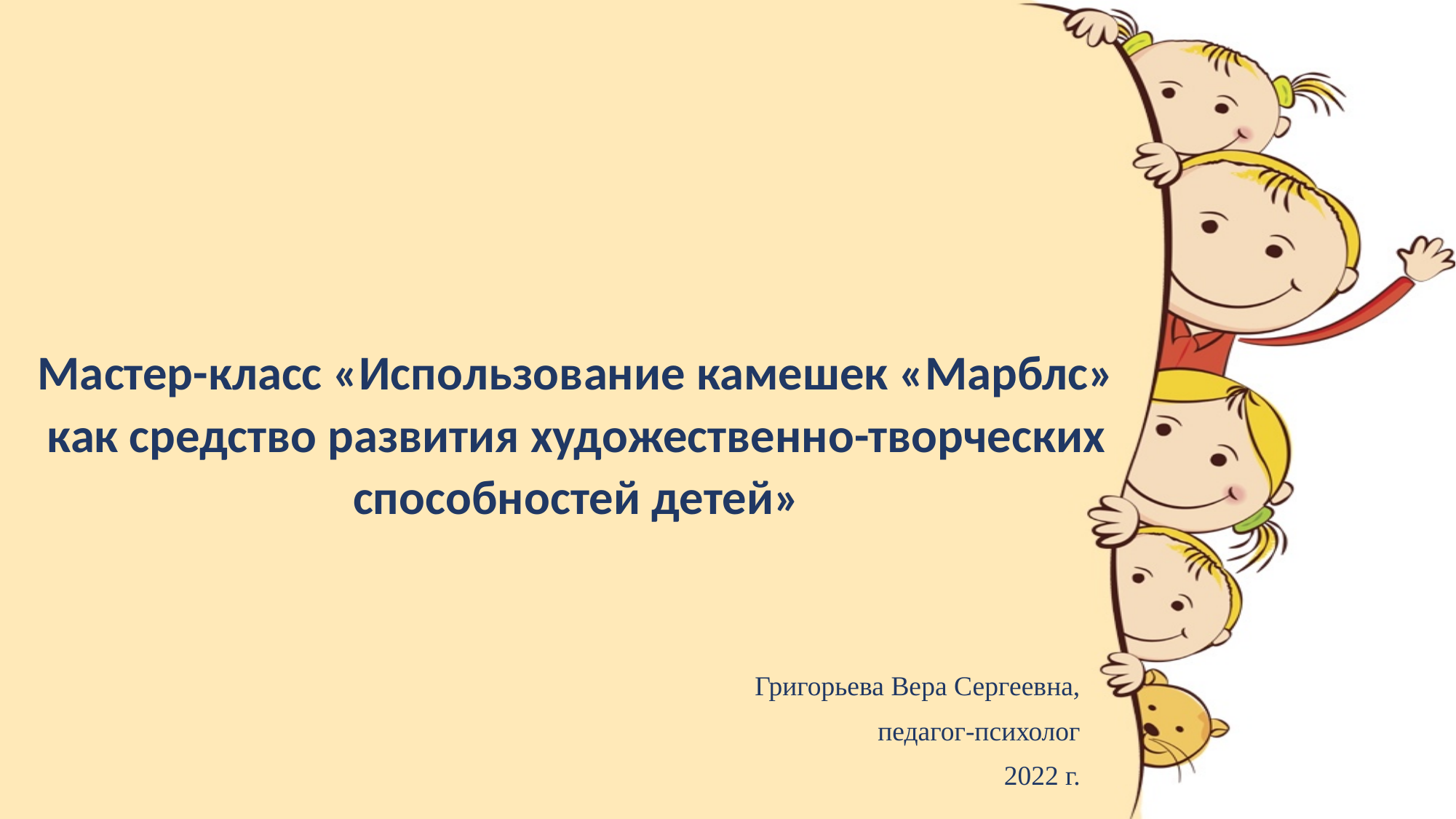

# Мастер-класс «Использование камешек «Марблс» как средство развития художественно-творческих способностей детей»
Григорьева Вера Сергеевна,
педагог-психолог
2022 г.